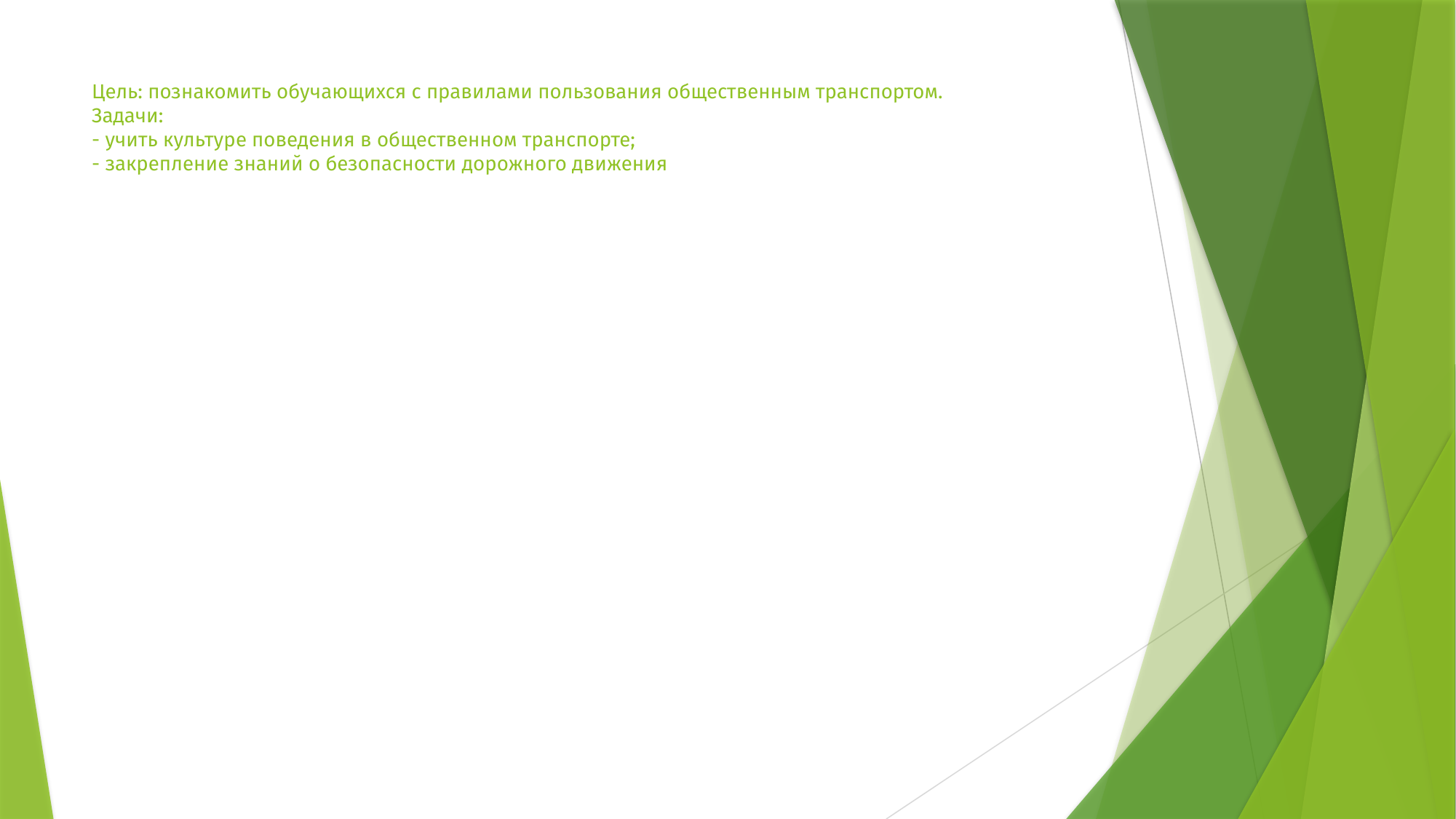

# Цель: познакомить обучающихся с правилами пользования общественным транспортом. Задачи: - учить культуре поведения в общественном транспорте; - закрепление знаний о безопасности дорожного движения